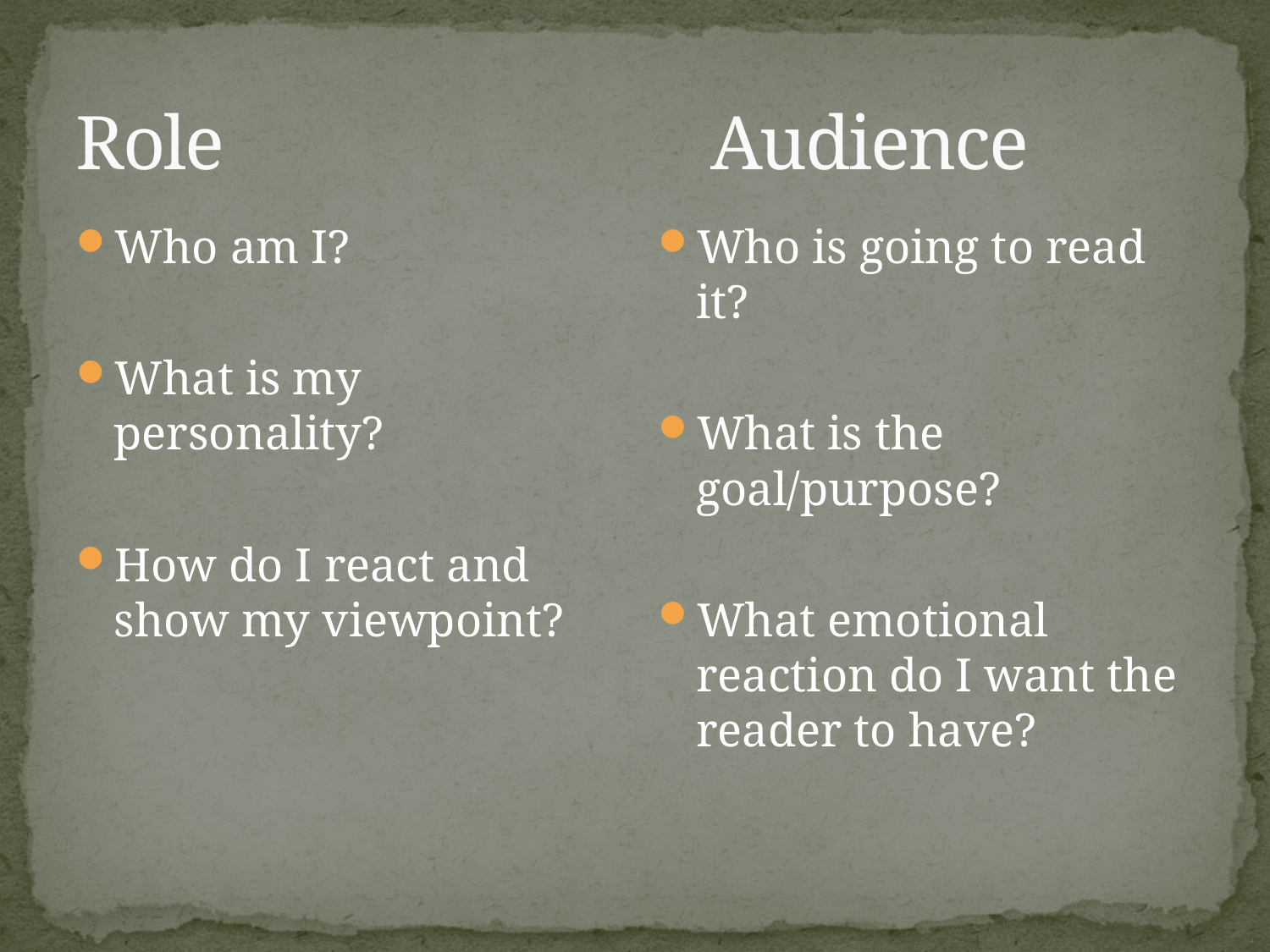

# Role				Audience
Who am I?

What is my personality?

How do I react and show my viewpoint?

Who is going to read it?

What is the goal/purpose?

What emotional reaction do I want the reader to have?